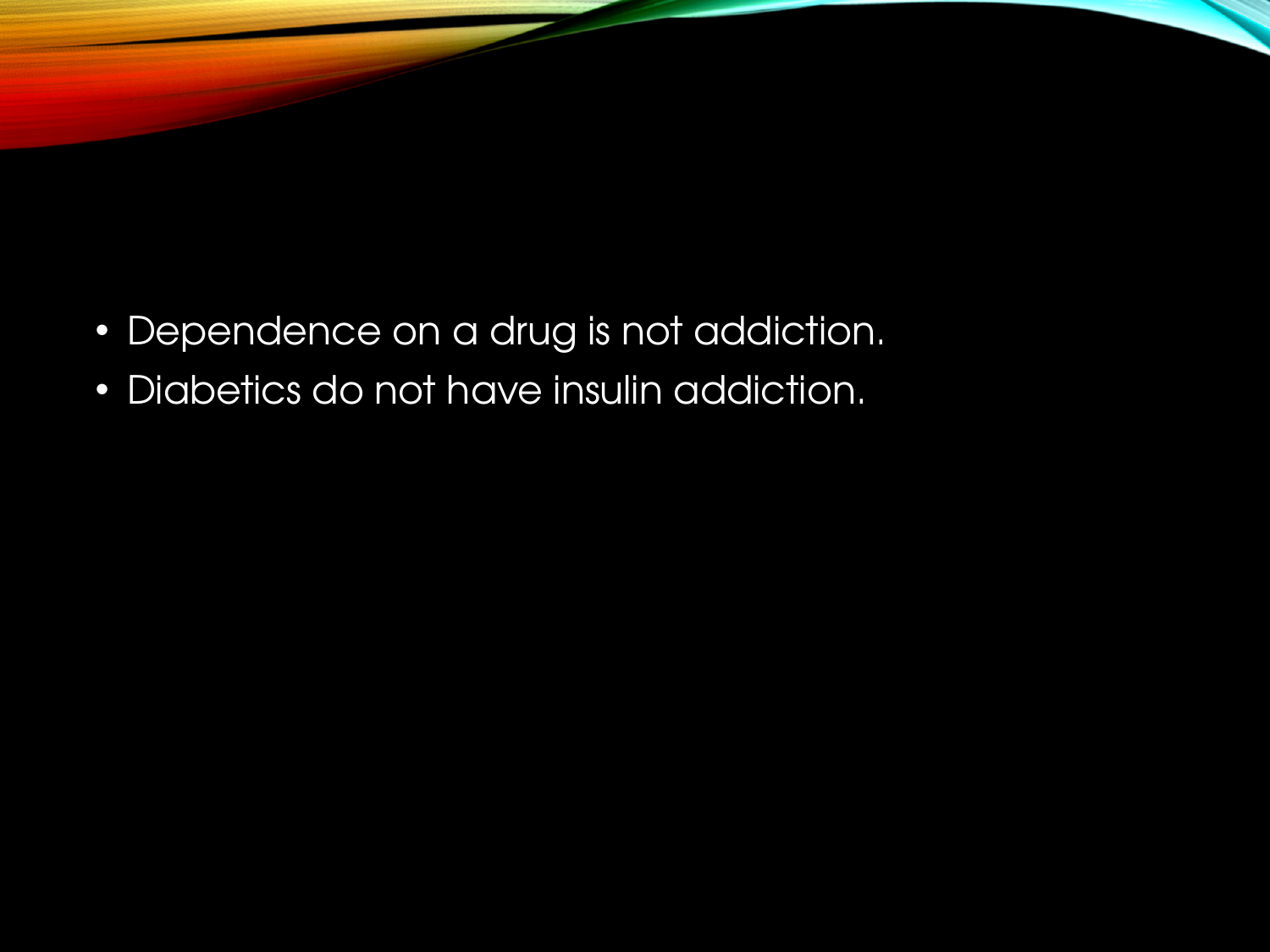

Dependence on a drug is not addiction.
Diabetics do not have insulin addiction.